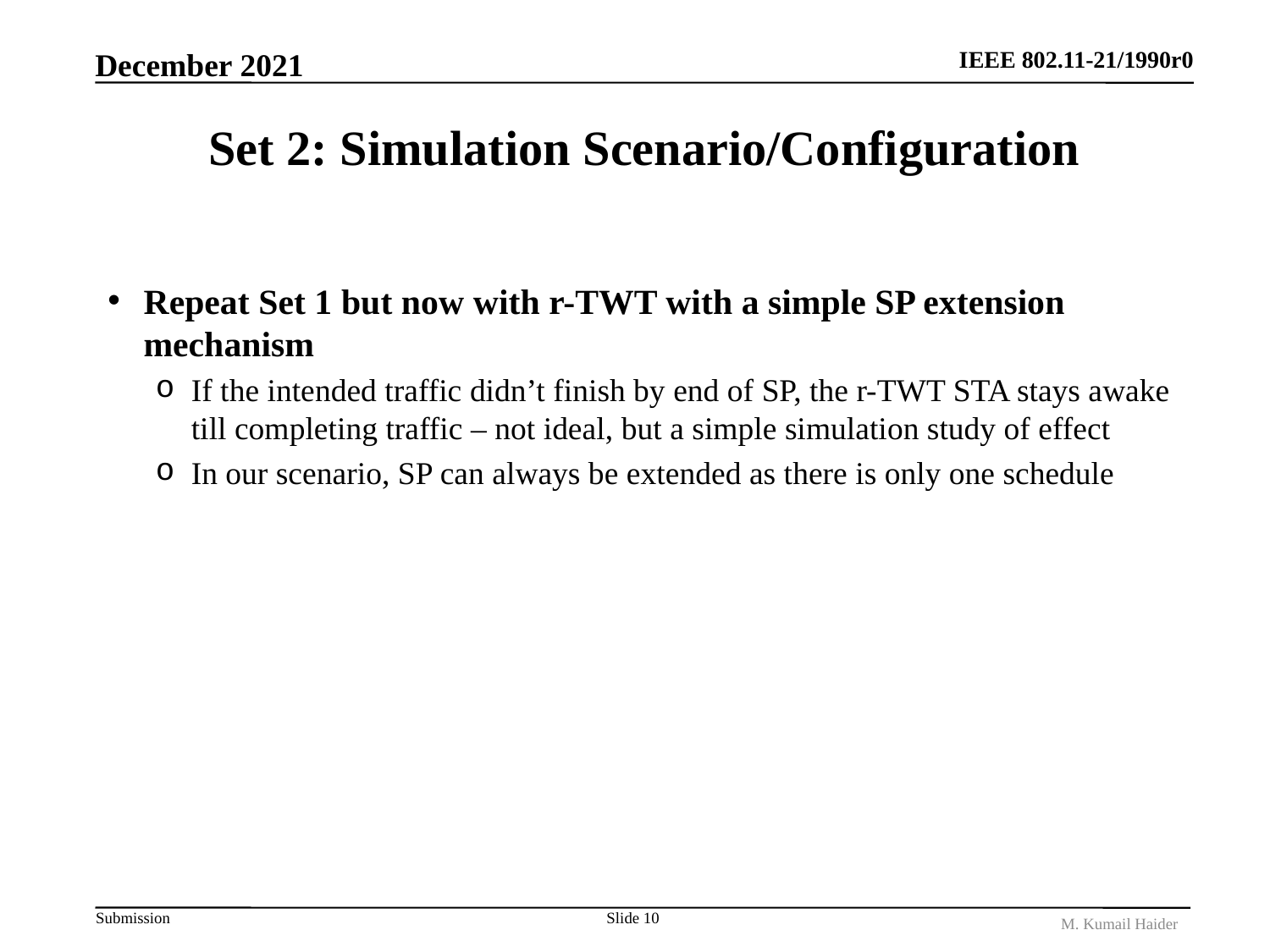

December 2021
# Set 2: Simulation Scenario/Configuration

Repeat Set 1 but now with r-TWT with a simple SP extension mechanism
If the intended traffic didn’t finish by end of SP, the r-TWT STA stays awake till completing traffic – not ideal, but a simple simulation study of effect
In our scenario, SP can always be extended as there is only one schedule
Slide 10
M. Kumail Haider